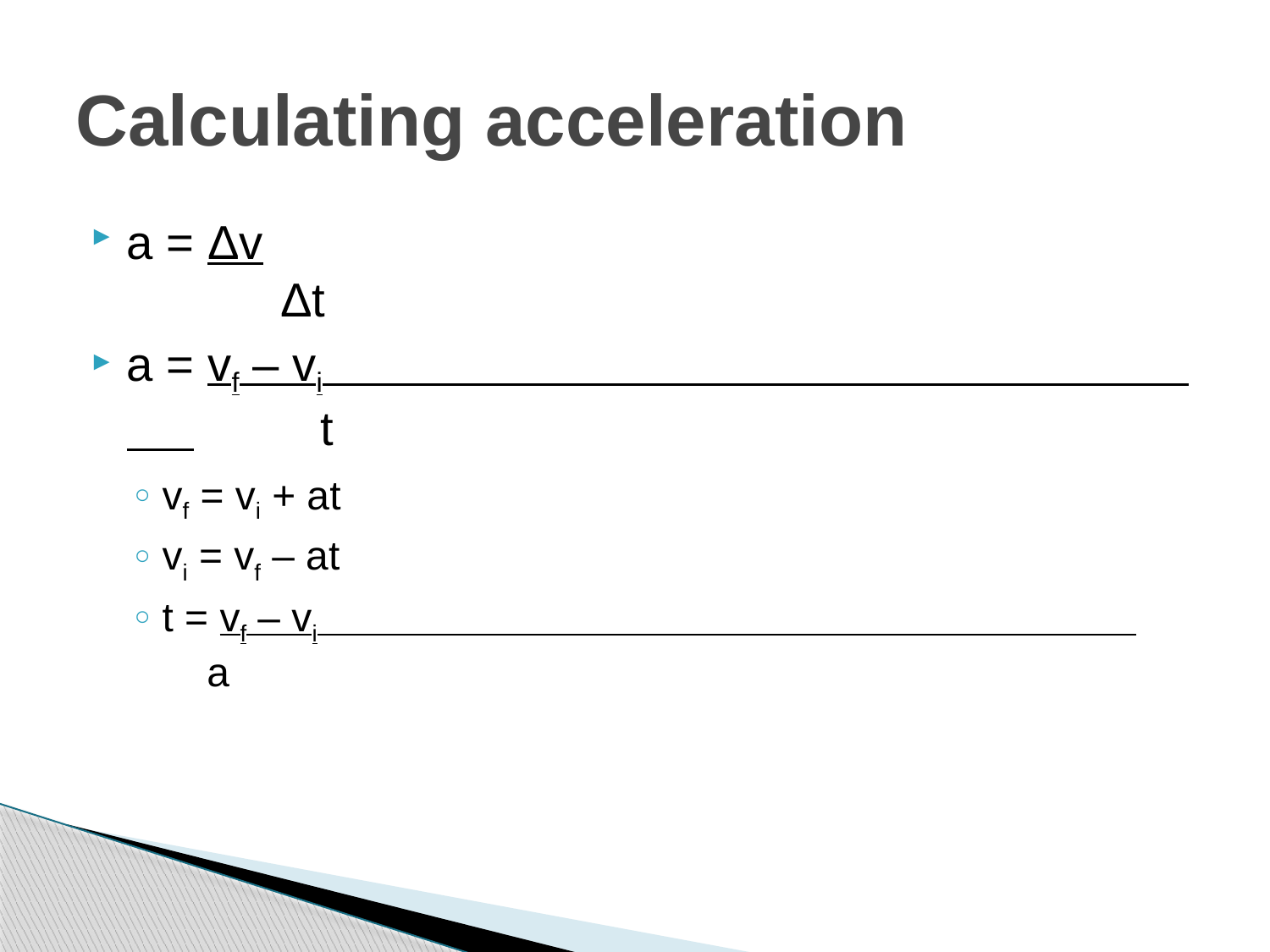

# Calculating acceleration
a = Δv                                                                         	  Δt
a = vf – vi                                                                       	     t
vf = vi + at
vi = vf – at
t = vf – vi                                                                         	      a